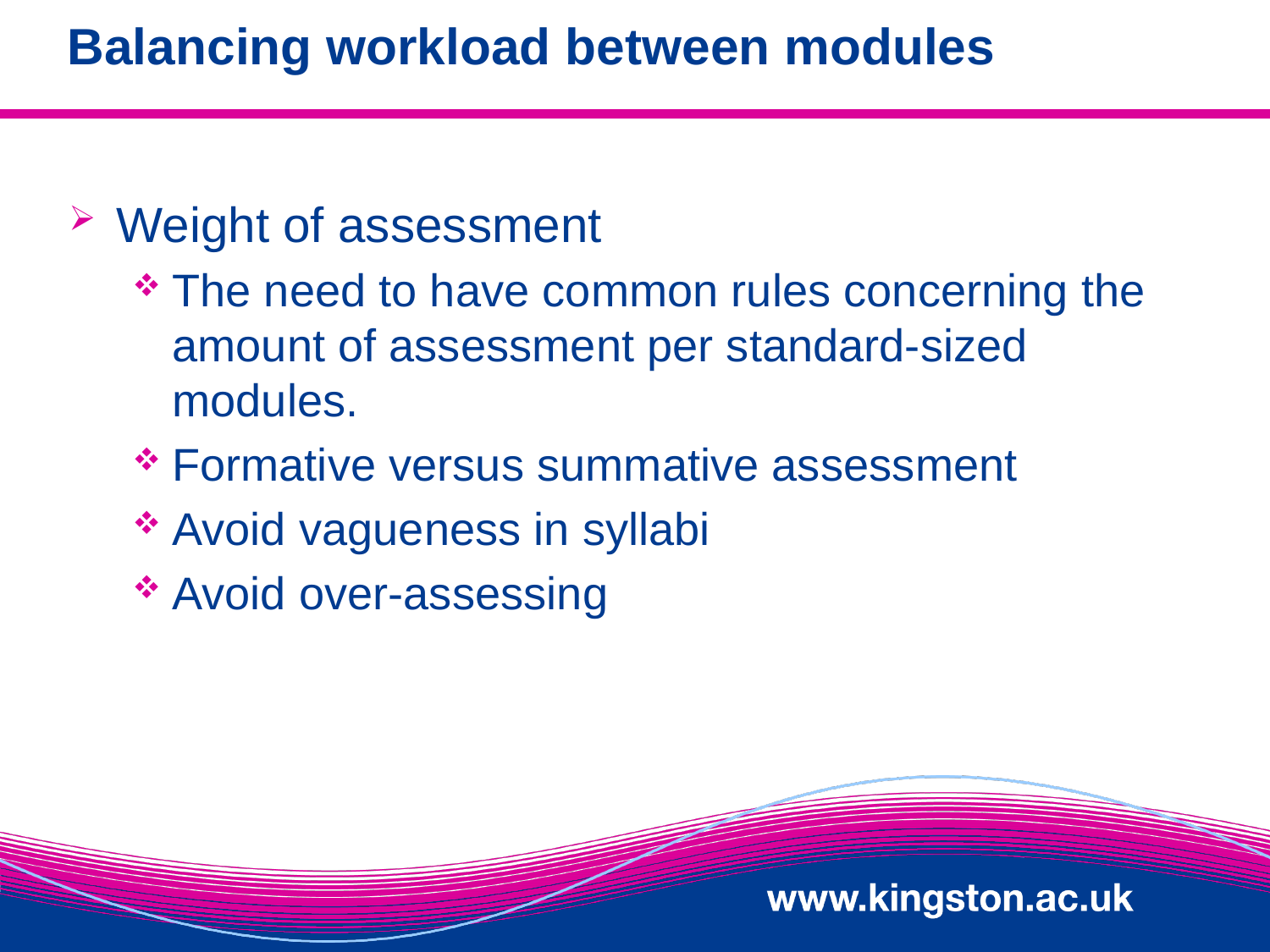

# Balancing workload between modules
Weight of assessment
The need to have common rules concerning the amount of assessment per standard-sized modules.
Formative versus summative assessment
Avoid vagueness in syllabi
Avoid over-assessing